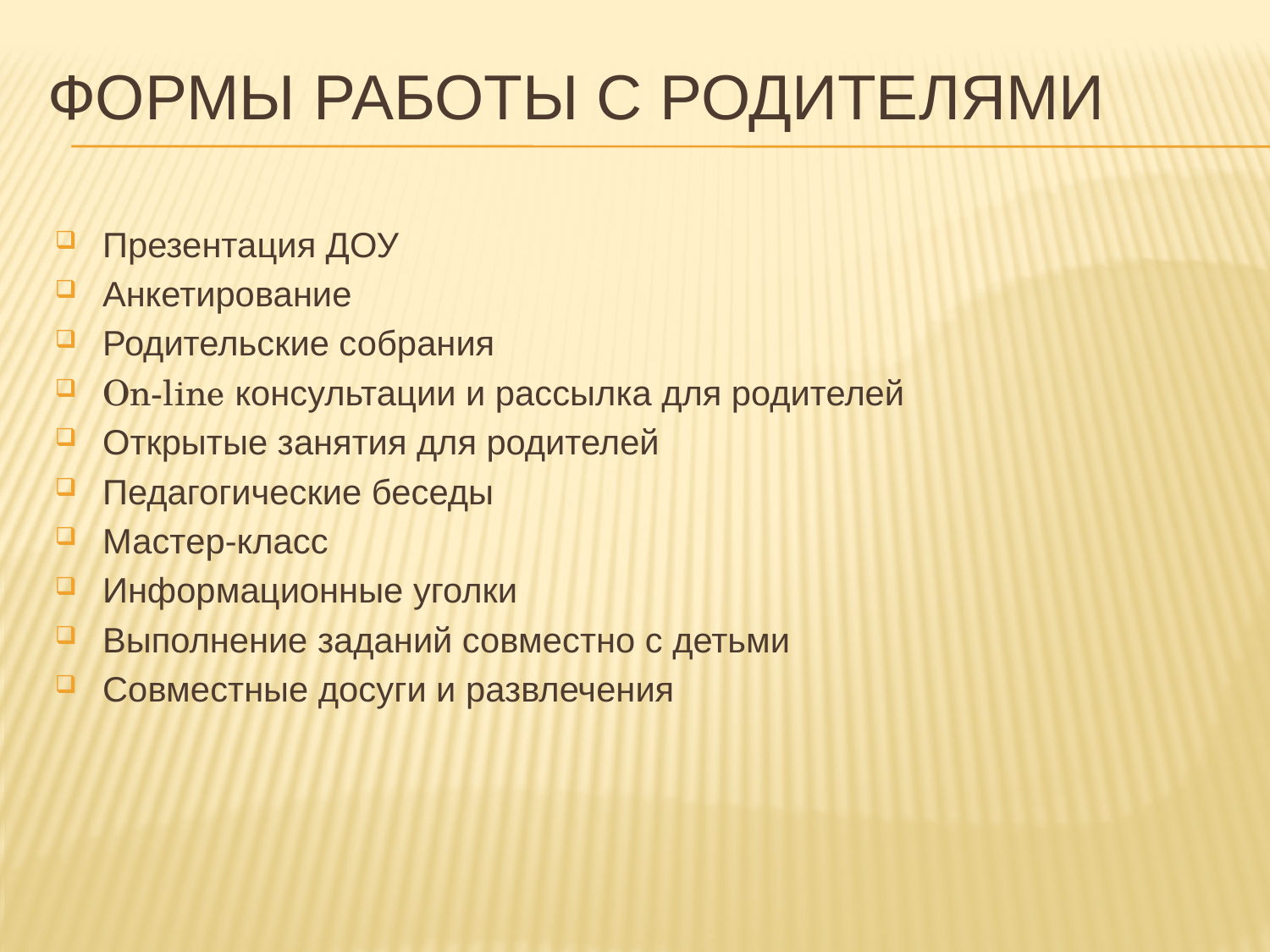

# Формы работы с родителями
Презентация ДОУ
Анкетирование
Родительские собрания
On-line консультации и рассылка для родителей
Открытые занятия для родителей
Педагогические беседы
Мастер-класс
Информационные уголки
Выполнение заданий совместно с детьми
Совместные досуги и развлечения